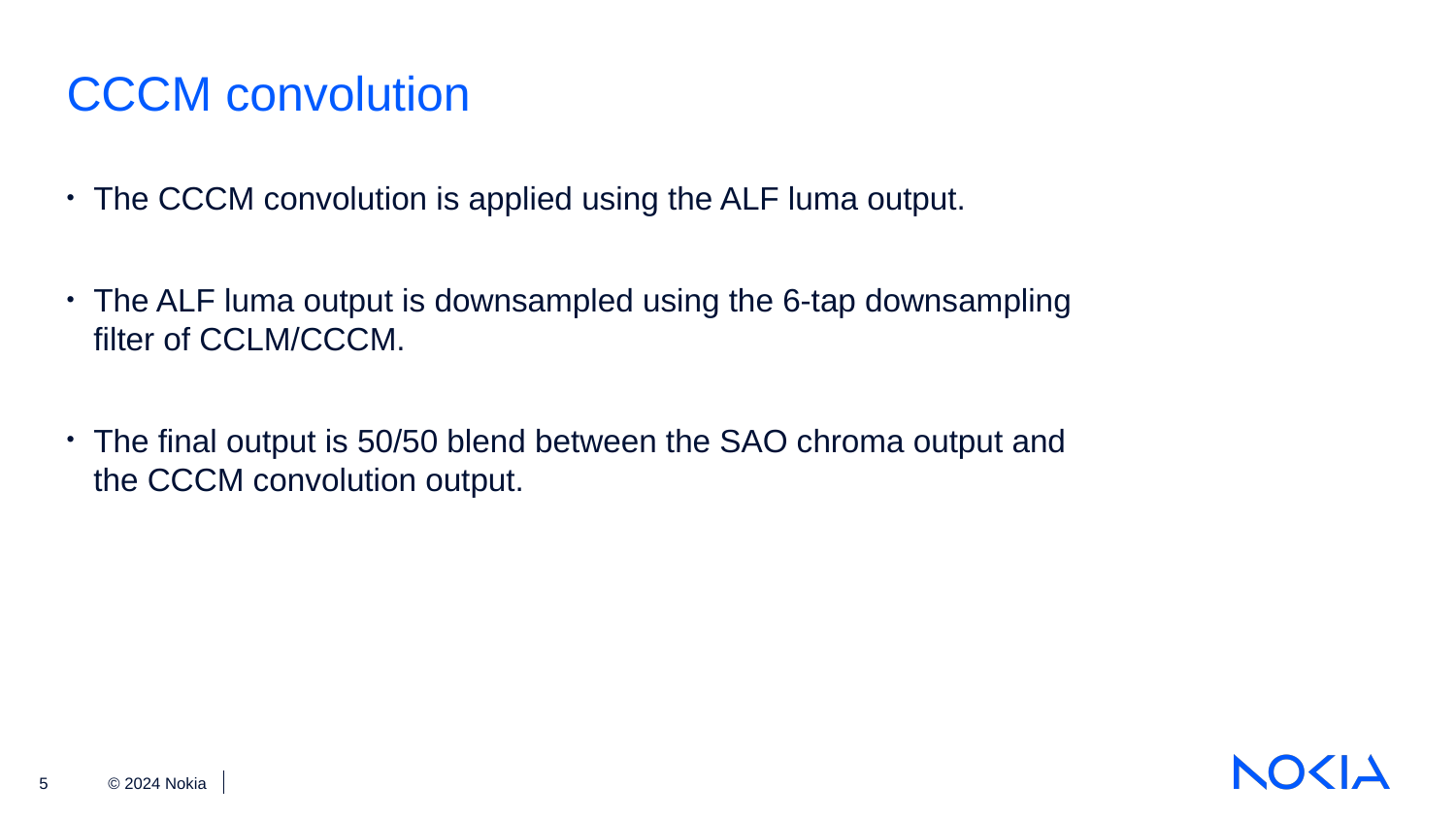

CCCM convolution

The CCCM convolution is applied using the ALF luma output.

The ALF luma output is downsampled using the 6-tap downsampling filter of CCLM/CCCM.

The final output is 50/50 blend between the SAO chroma output and the CCCM convolution output.